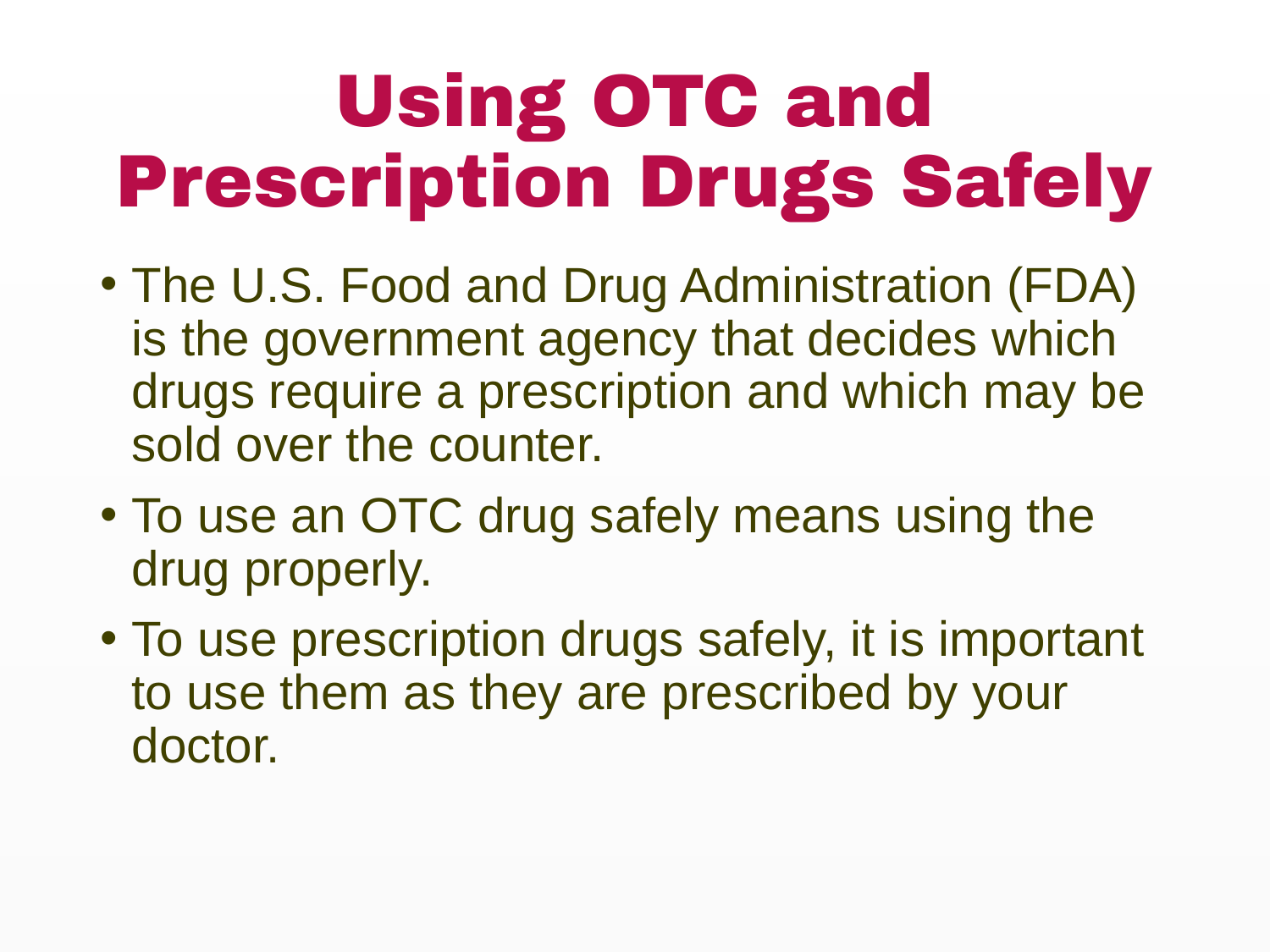

# Using OTC and Prescription Drugs Safely
The U.S. Food and Drug Administration (FDA) is the government agency that decides which drugs require a prescription and which may be sold over the counter.
To use an OTC drug safely means using the drug properly.
To use prescription drugs safely, it is important to use them as they are prescribed by your doctor.